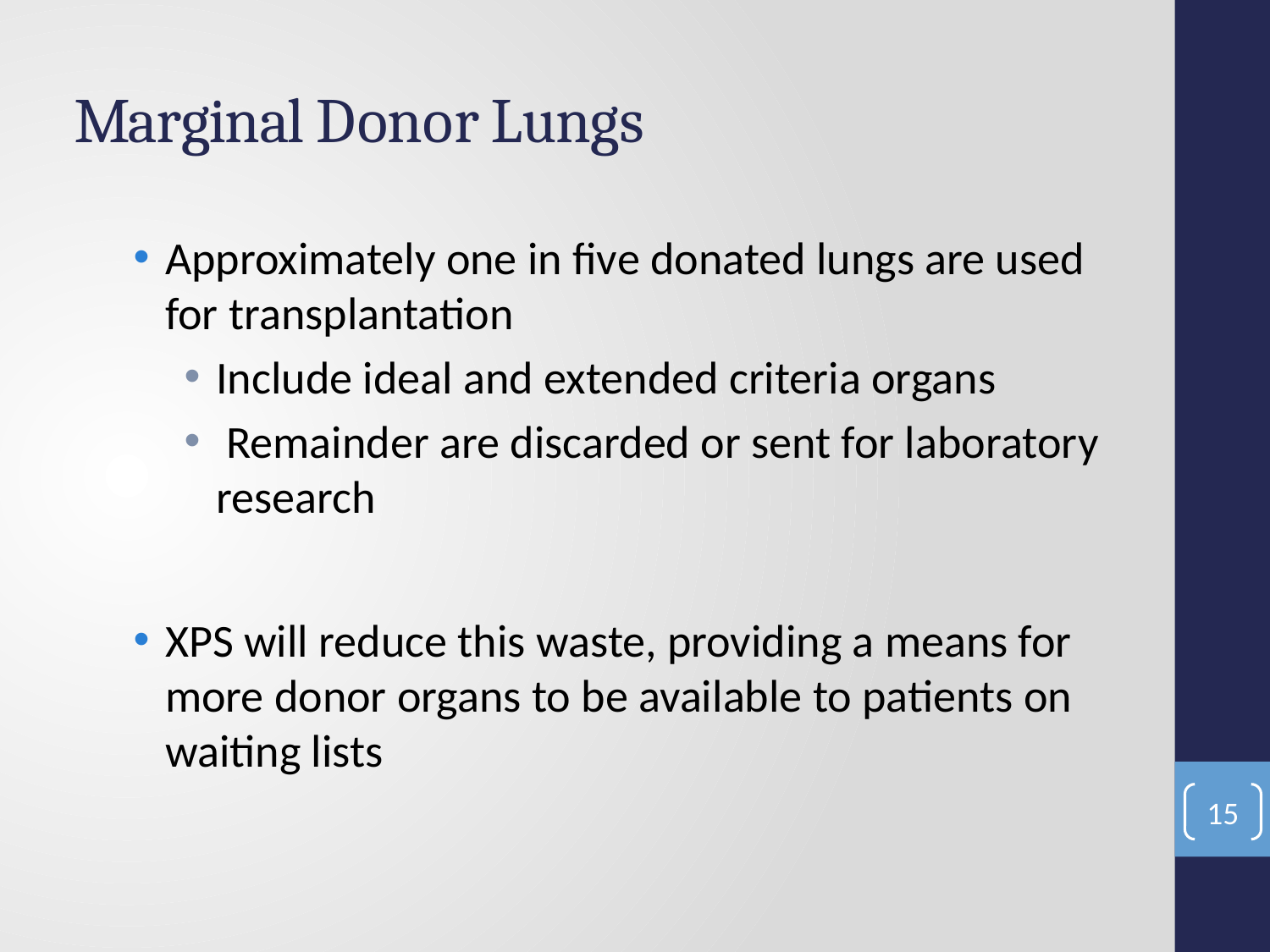

# Marginal Donor Lungs
Approximately one in five donated lungs are used for transplantation
Include ideal and extended criteria organs
 Remainder are discarded or sent for laboratory research

XPS will reduce this waste, providing a means for more donor organs to be available to patients on waiting lists
15